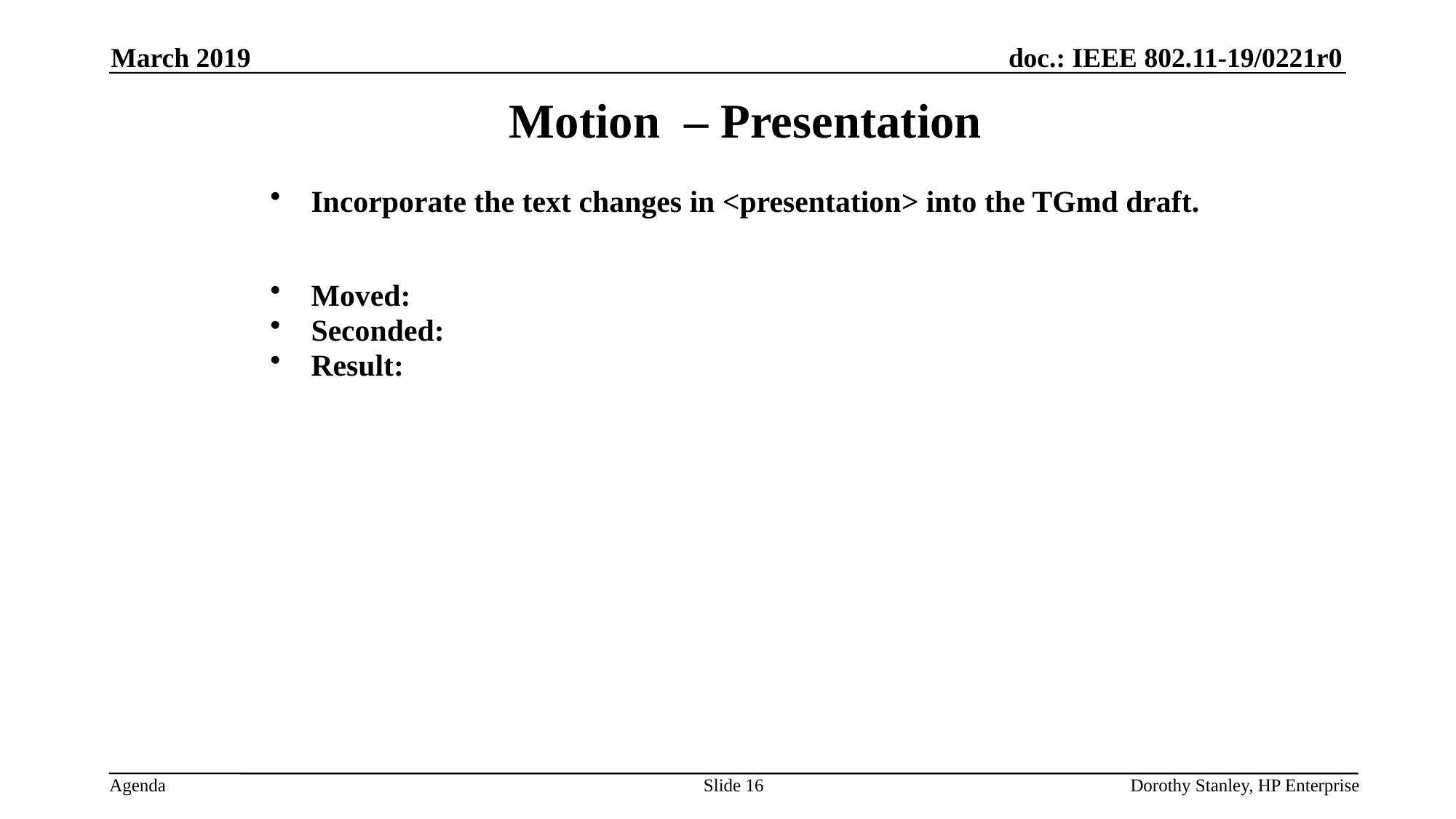

March 2019
Motion  – Presentation
Incorporate the text changes in <presentation> into the TGmd draft.

Moved:
Seconded:
Result:

Slide 16
Dorothy Stanley, HP Enterprise